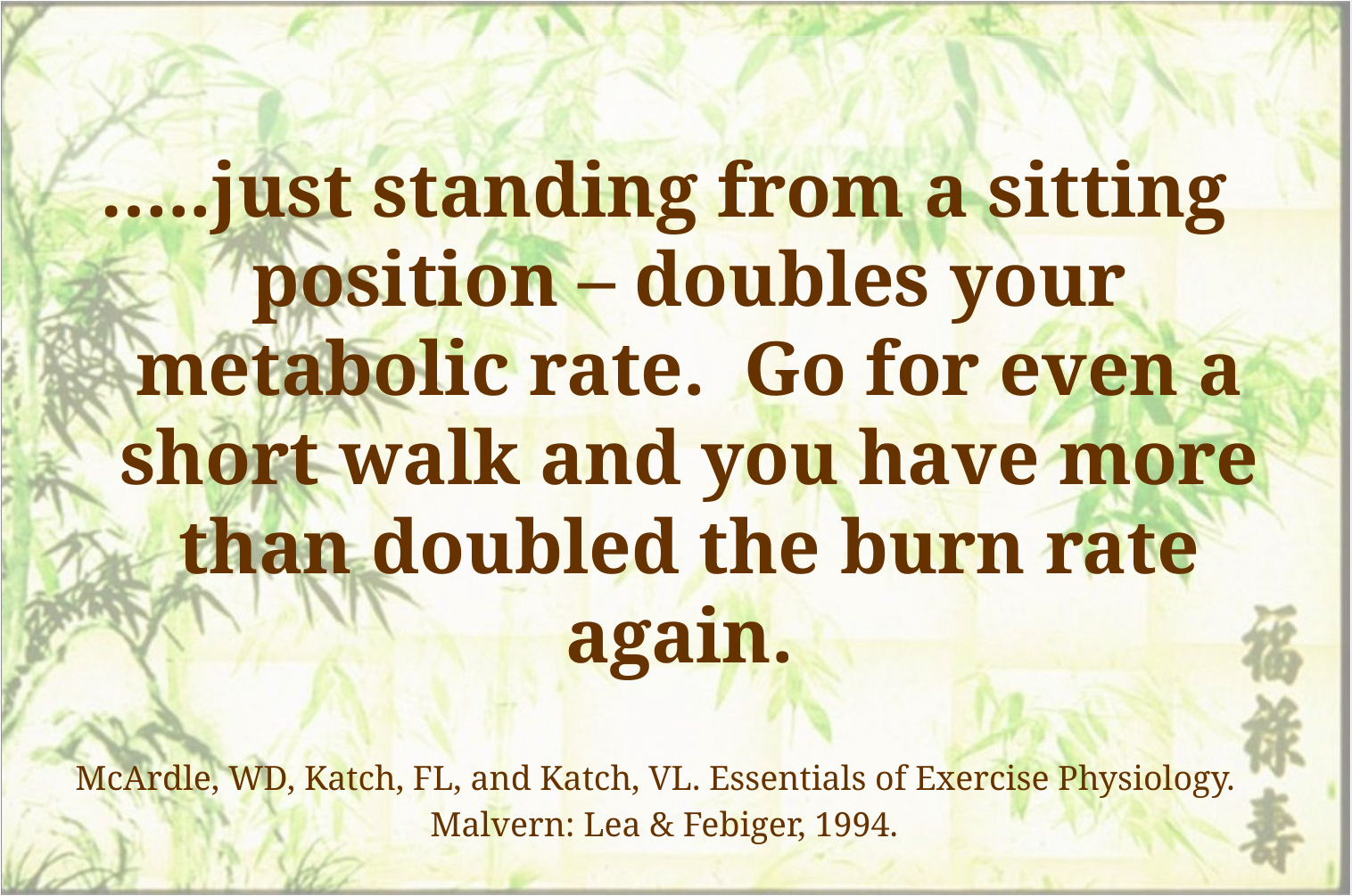

#
…..just standing from a sitting position – doubles your metabolic rate.  Go for even a short walk and you have more than doubled the burn rate again.

McArdle, WD, Katch, FL, and Katch, VL. Essentials of Exercise Physiology.
Malvern: Lea & Febiger, 1994.